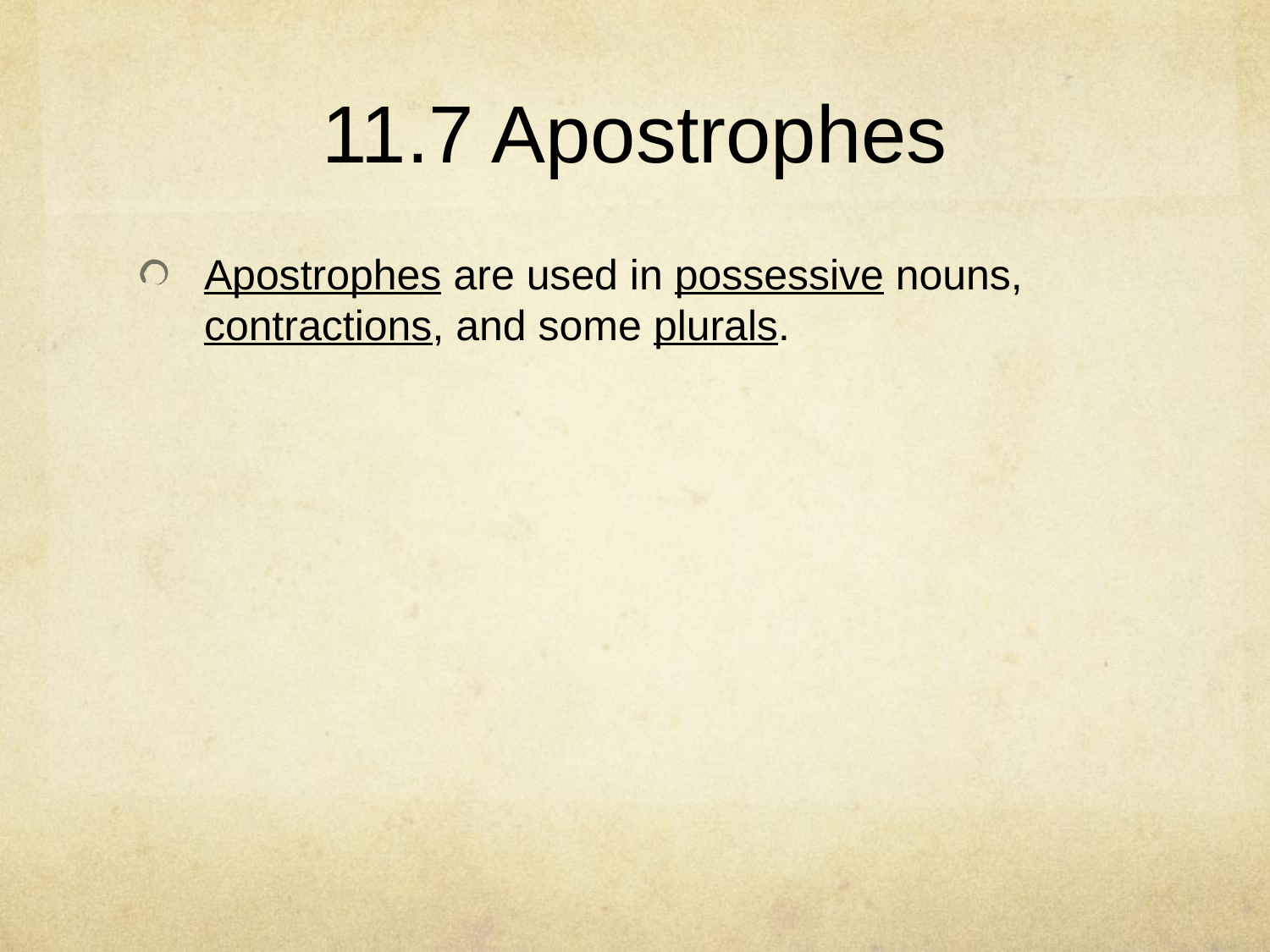

# 11.7 Apostrophes
Apostrophes are used in possessive nouns, contractions, and some plurals.